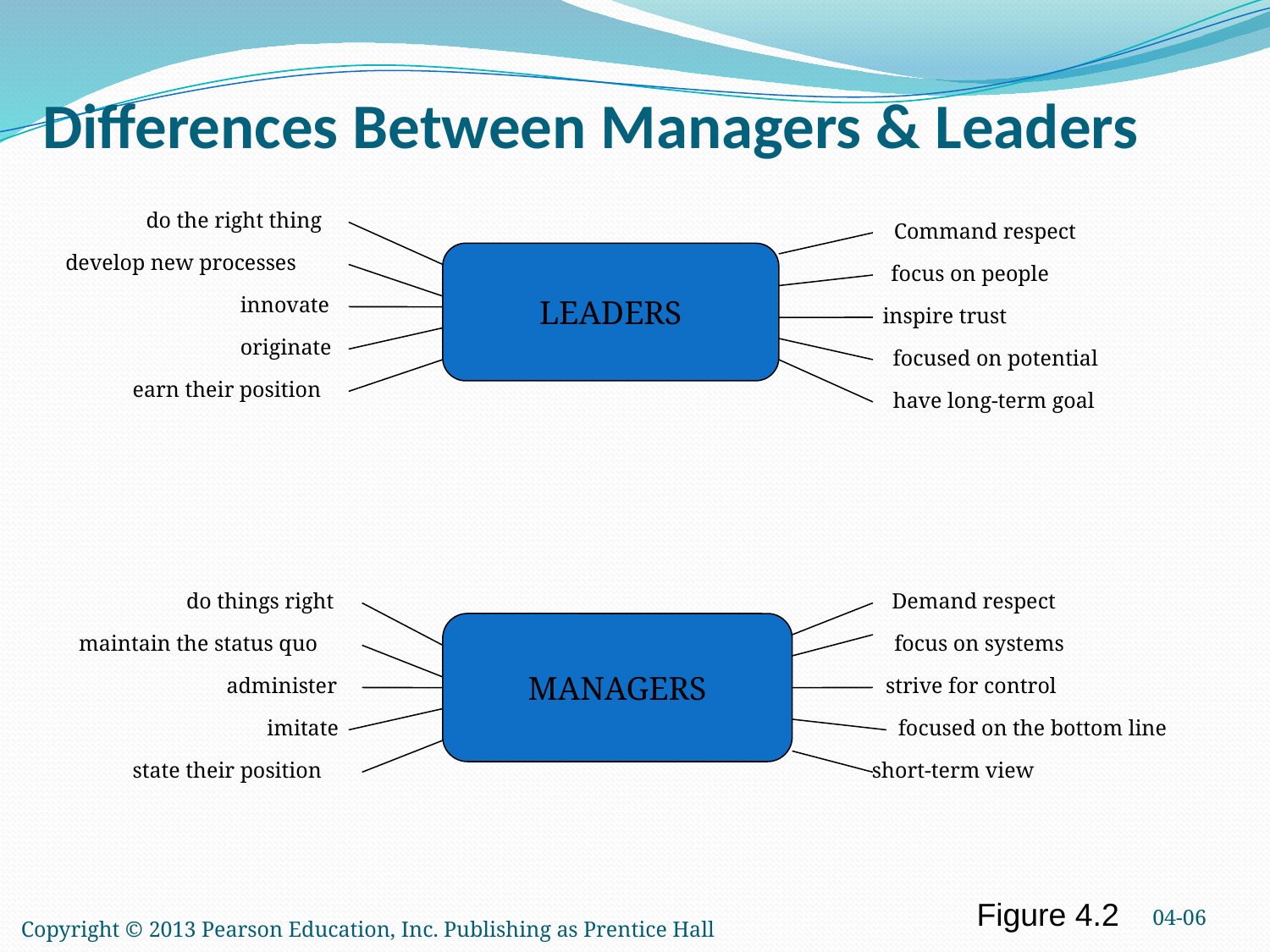

# Differences Between Managers & Leaders
do the right thing
Command respect

develop new processes
LEADERS
focus on people

innovate
inspire trust

originate

focused on potential

earn their position
have long-term goal
do things right
Demand respect

MANAGERS
maintain the status quo
focus on systems

administer
strive for control

imitate

focused on the bottom line

state their position

short-term view
04-06
Figure 4.2
Copyright © 2013 Pearson Education, Inc. Publishing as Prentice Hall